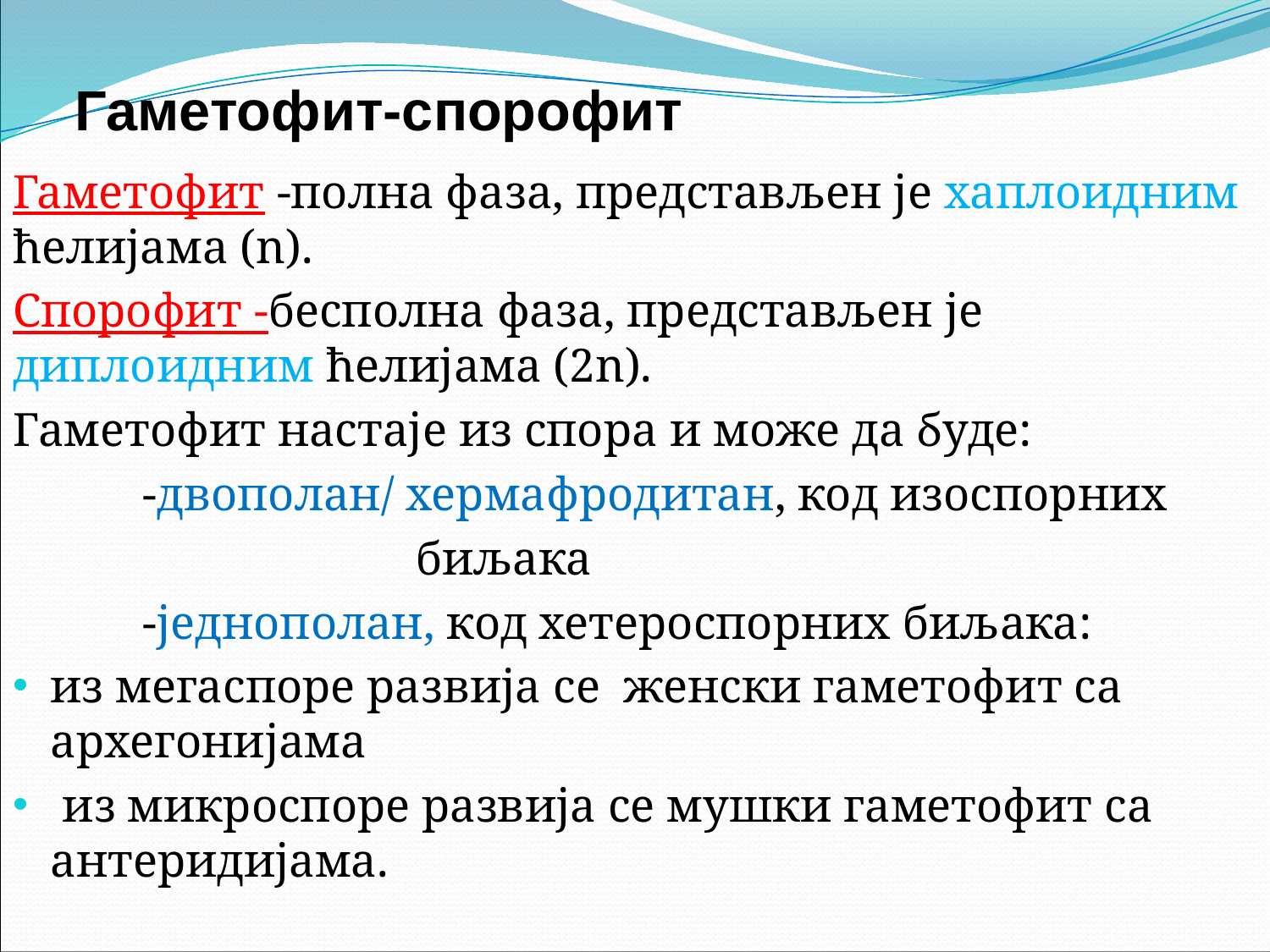

# Гаметофит-спорофит
Гаметофит -полна фаза, представљен је хаплоидним ћелијама (n).
Спорофит -бесполна фаза, представљен је диплоидним ћелијама (2n).
Гаметофит настаје из спора и може да буде:
           -двополан/ хермафродитан, код изоспорних
                                  биљака
           -једнополан, код хетероспорних биљака:
из мегаспоре развија се  женски гаметофит са архегонијама
 из микроспоре развија се мушки гаметофит са антеридијама.